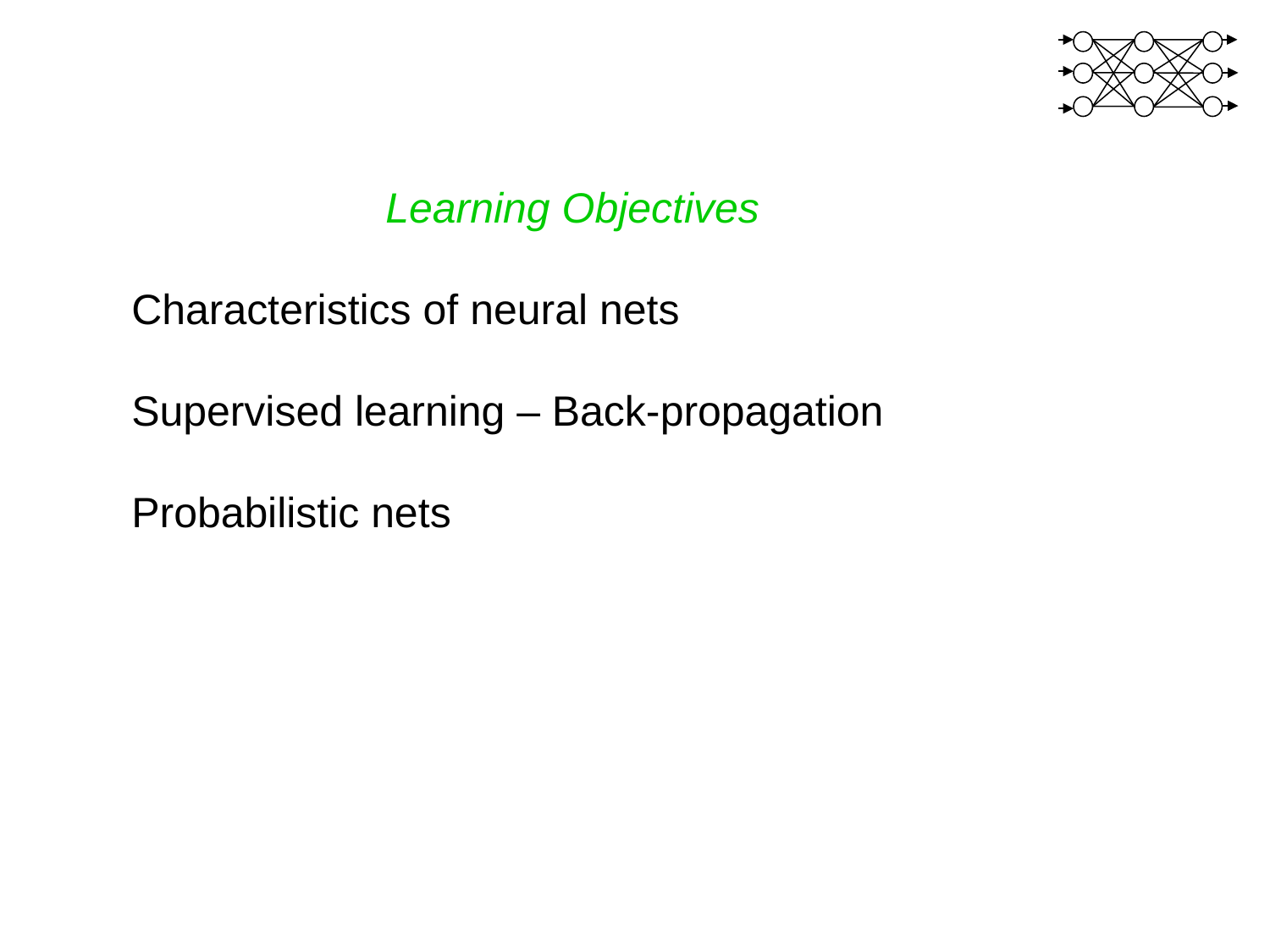

Learning Objectives

Characteristics of neural nets

Supervised learning – Back-propagation

Probabilistic nets